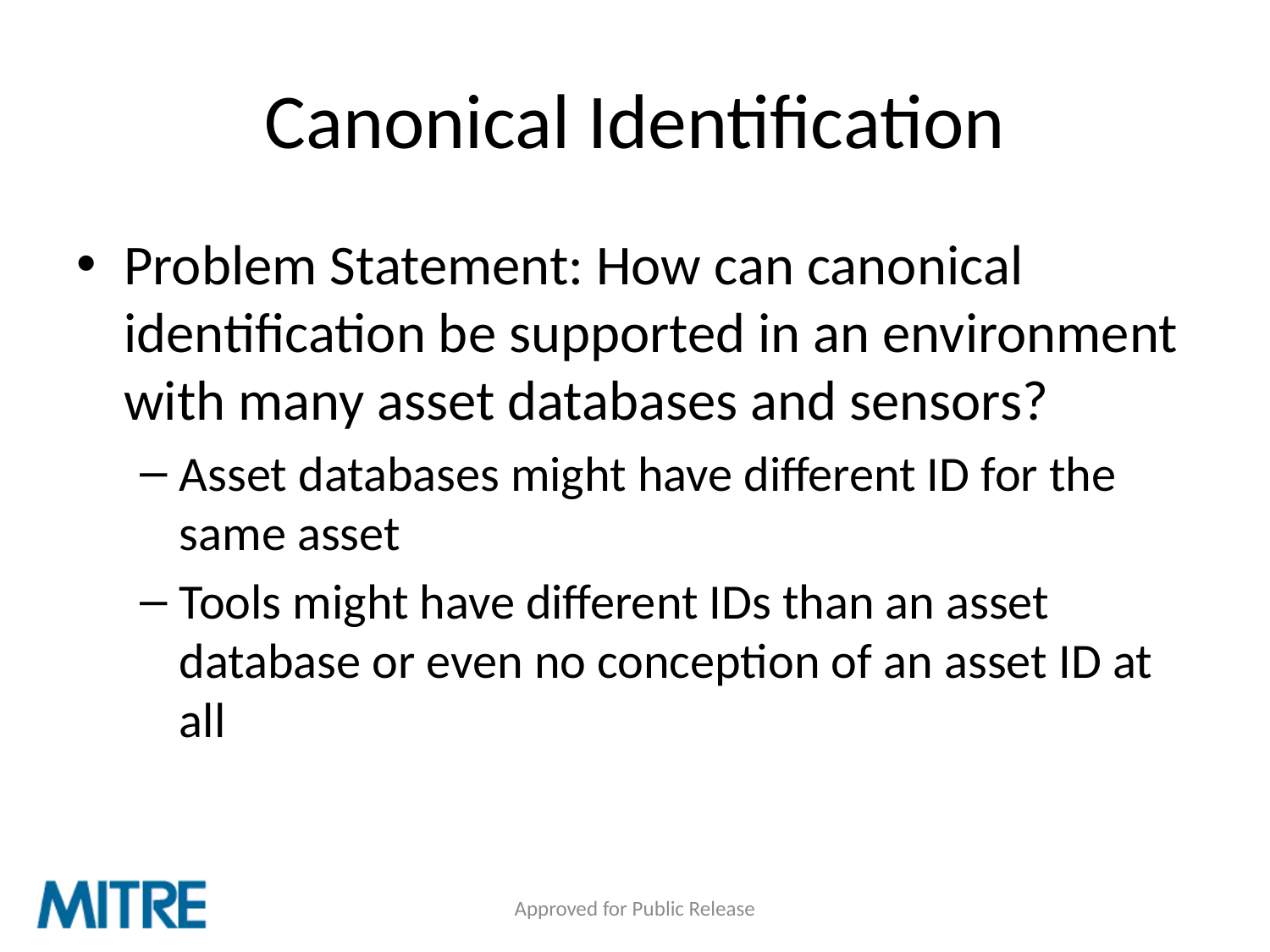

# Canonical Identification
Problem Statement: How can canonical identification be supported in an environment with many asset databases and sensors?
Asset databases might have different ID for the same asset
Tools might have different IDs than an asset database or even no conception of an asset ID at all

Approved for Public Release